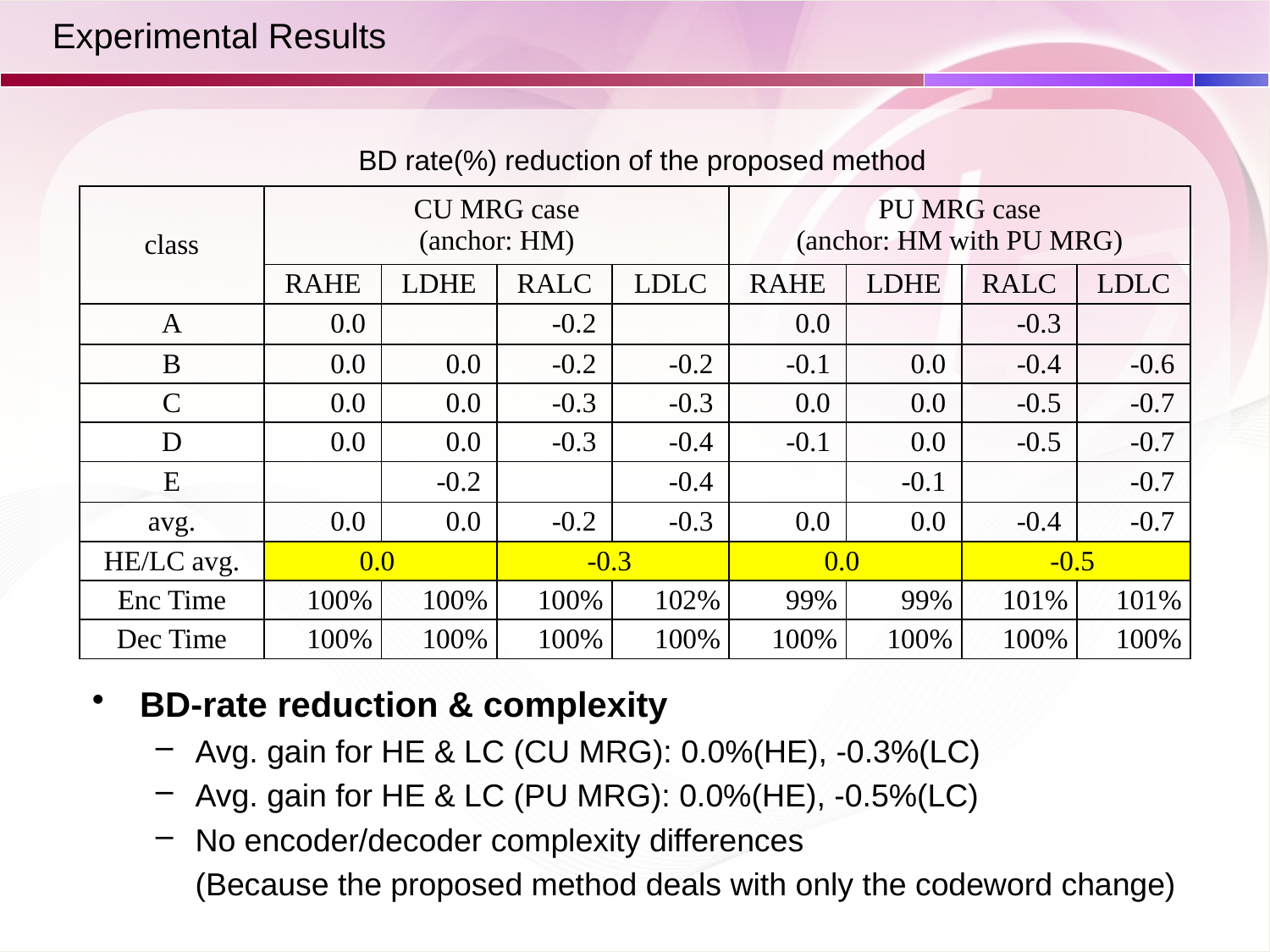

# Experimental Results
BD rate(%) reduction of the proposed method
| class | CU MRG case (anchor: HM) |  |  |  | PU MRG case (anchor: HM with PU MRG) |  |  |  |
| --- | --- | --- | --- | --- | --- | --- | --- | --- |
|  | RAHE | LDHE | RALC | LDLC | RAHE | LDHE | RALC | LDLC |
| A | 0.0 |  | -0.2 |  | 0.0 |  | -0.3 |  |
| B | 0.0 | 0.0 | -0.2 | -0.2 | -0.1 | 0.0 | -0.4 | -0.6 |
| C | 0.0 | 0.0 | -0.3 | -0.3 | 0.0 | 0.0 | -0.5 | -0.7 |
| D | 0.0 | 0.0 | -0.3 | -0.4 | -0.1 | 0.0 | -0.5 | -0.7 |
| E |  | -0.2 |  | -0.4 |  | -0.1 |  | -0.7 |
| avg. | 0.0 | 0.0 | -0.2 | -0.3 | 0.0 | 0.0 | -0.4 | -0.7 |
| HE/LC avg. | 0.0 |  | -0.3 |  | 0.0 |  | -0.5 |  |
| Enc Time | 100% | 100% | 100% | 102% | 99% | 99% | 101% | 101% |
| Dec Time | 100% | 100% | 100% | 100% | 100% | 100% | 100% | 100% |
BD-rate reduction & complexity
Avg. gain for HE & LC (CU MRG): 0.0%(HE), -0.3%(LC)
Avg. gain for HE & LC (PU MRG): 0.0%(HE), -0.5%(LC)
No encoder/decoder complexity differences
	(Because the proposed method deals with only the codeword change)